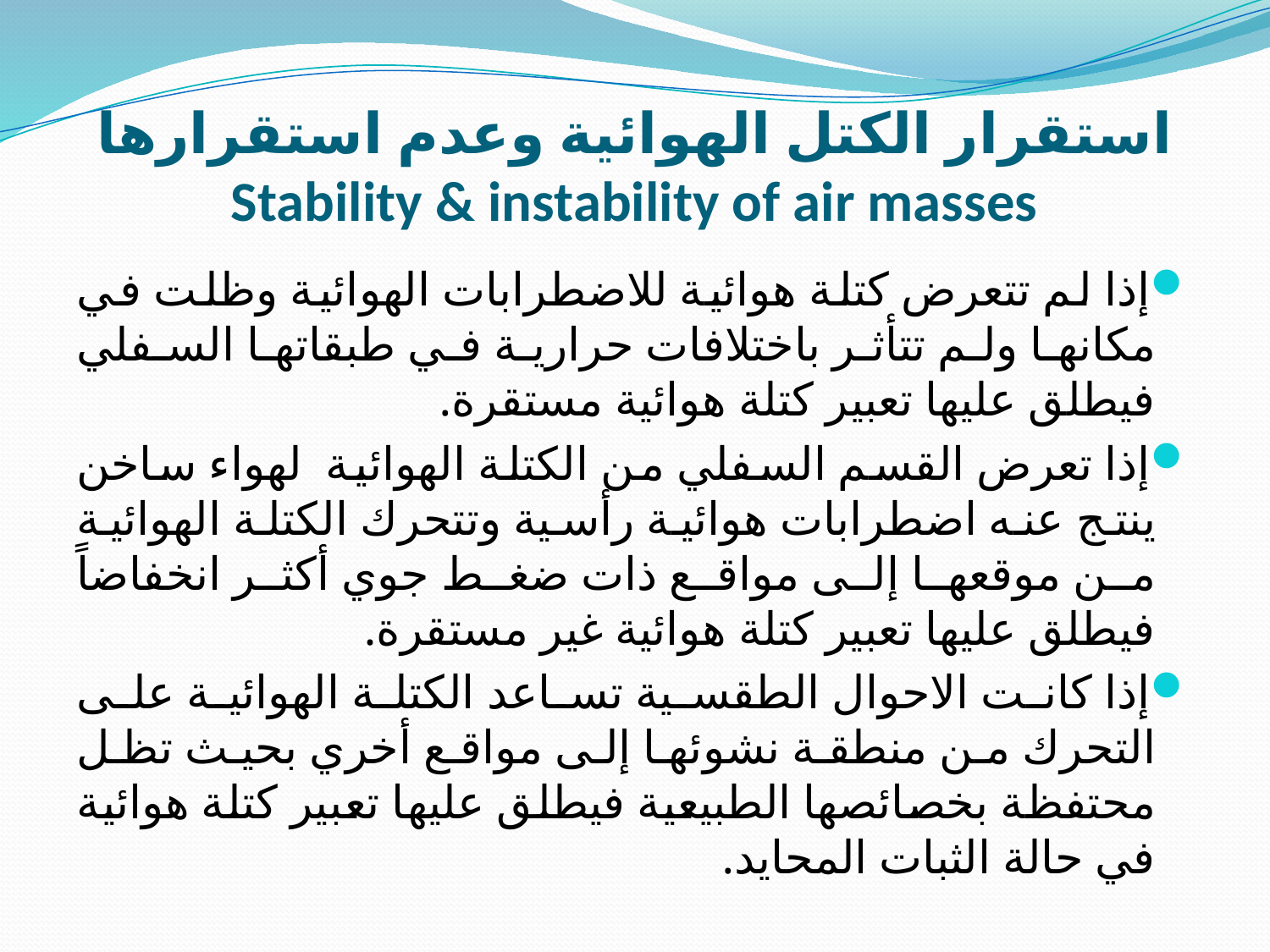

# استقرار الكتل الهوائية وعدم استقرارها Stability & instability of air masses
إذا لم تتعرض كتلة هوائية للاضطرابات الهوائية وظلت في مكانها ولم تتأثر باختلافات حرارية في طبقاتها السفلي فيطلق عليها تعبير كتلة هوائية مستقرة.
إذا تعرض القسم السفلي من الكتلة الهوائية  لهواء ساخن ينتج عنه اضطرابات هوائية رأسية وتتحرك الكتلة الهوائية من موقعها إلى مواقع ذات ضغط جوي أكثر انخفاضاً فيطلق عليها تعبير كتلة هوائية غير مستقرة.
إذا كانت الاحوال الطقسية تساعد الكتلة الهوائية على التحرك من منطقة نشوئها إلى مواقع أخري بحيث تظل محتفظة بخصائصها الطبيعية فيطلق عليها تعبير كتلة هوائية في حالة الثبات المحايد.